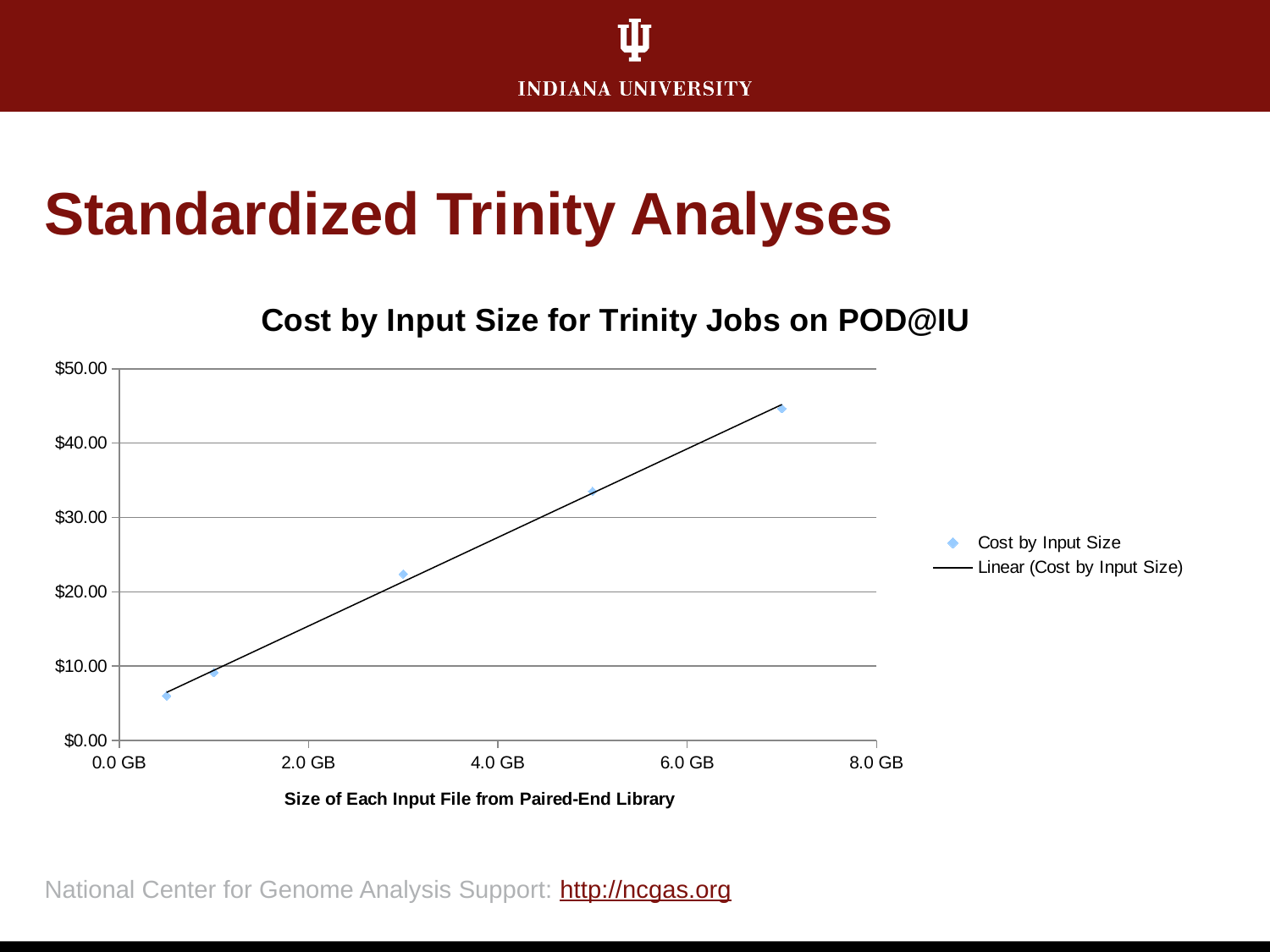

# Standardized Trinity Analyses

### Chart: Cost by Input Size for Trinity Jobs on POD@IU

| Category |  |
|---|---|
National Center for Genome Analysis Support: http://ncgas.org